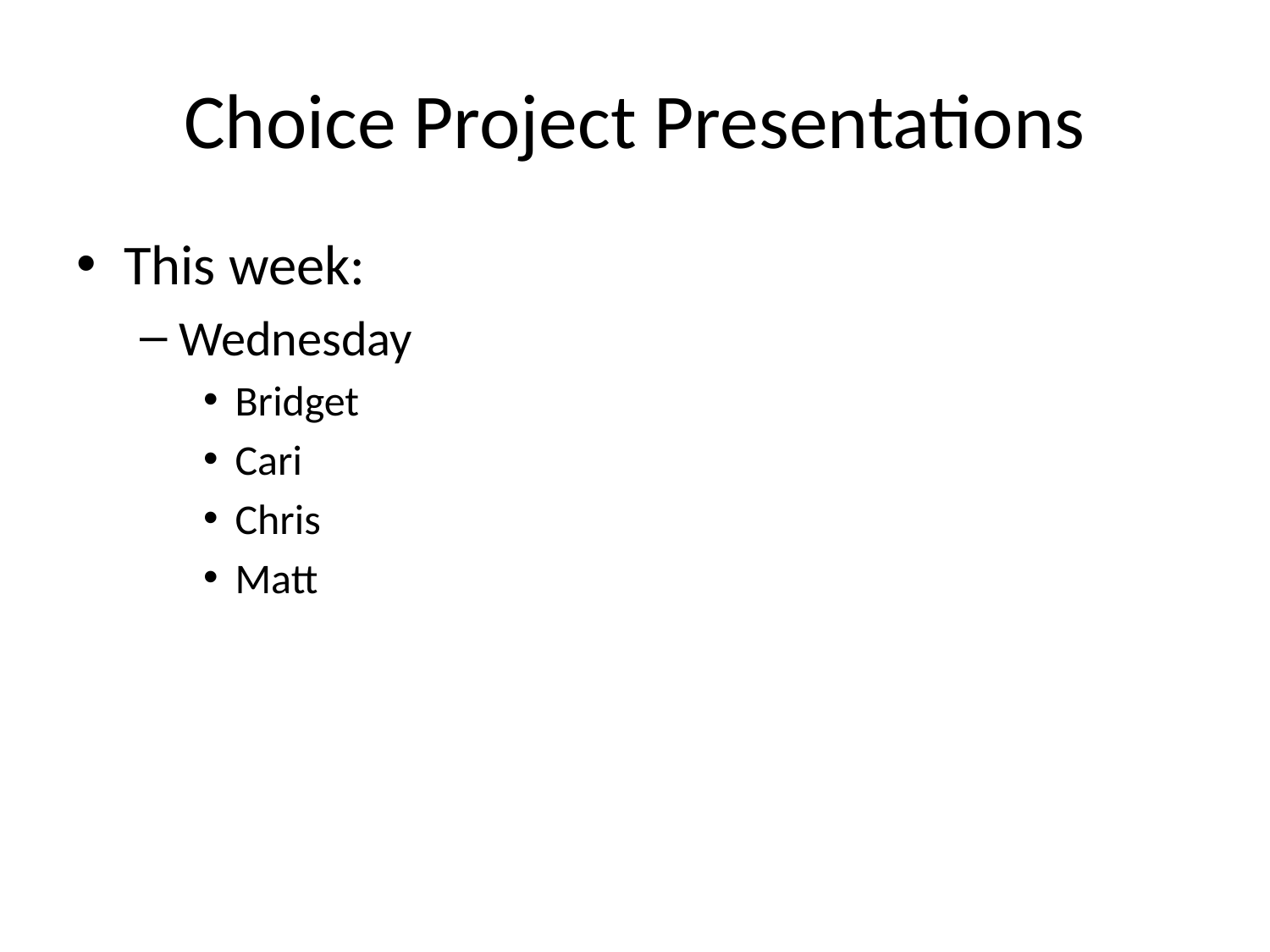

# Choice Project Presentations
This week:
Wednesday
Bridget
Cari
Chris
Matt